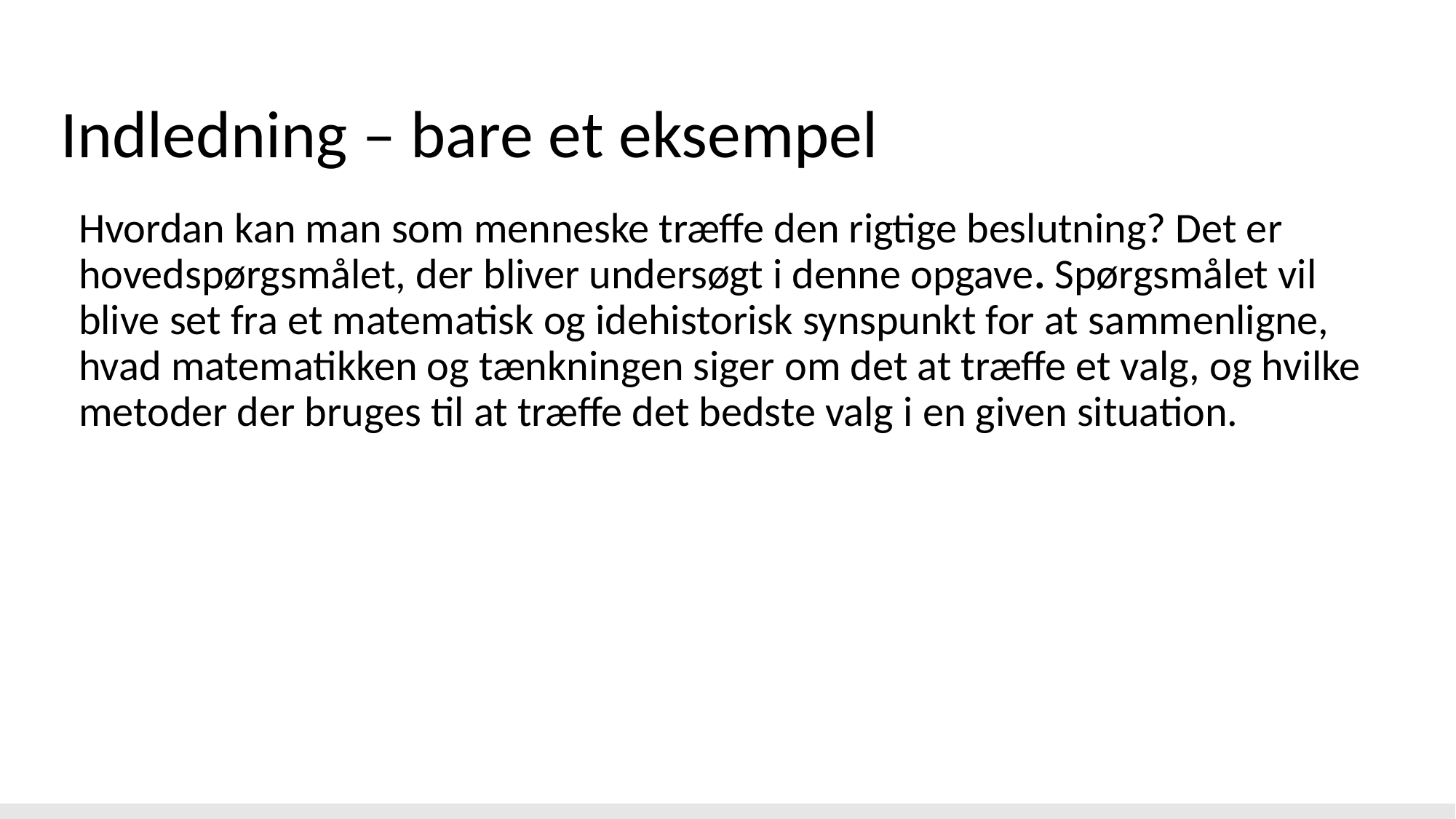

# Indledning – bare et eksempel
Hvordan kan man som menneske træffe den rigtige beslutning? Det er hovedspørgsmålet, der bliver undersøgt i denne opgave. Spørgsmålet vil blive set fra et matematisk og idehistorisk synspunkt for at sammenligne, hvad matematikken og tænkningen siger om det at træffe et valg, og hvilke metoder der bruges til at træffe det bedste valg i en given situation.